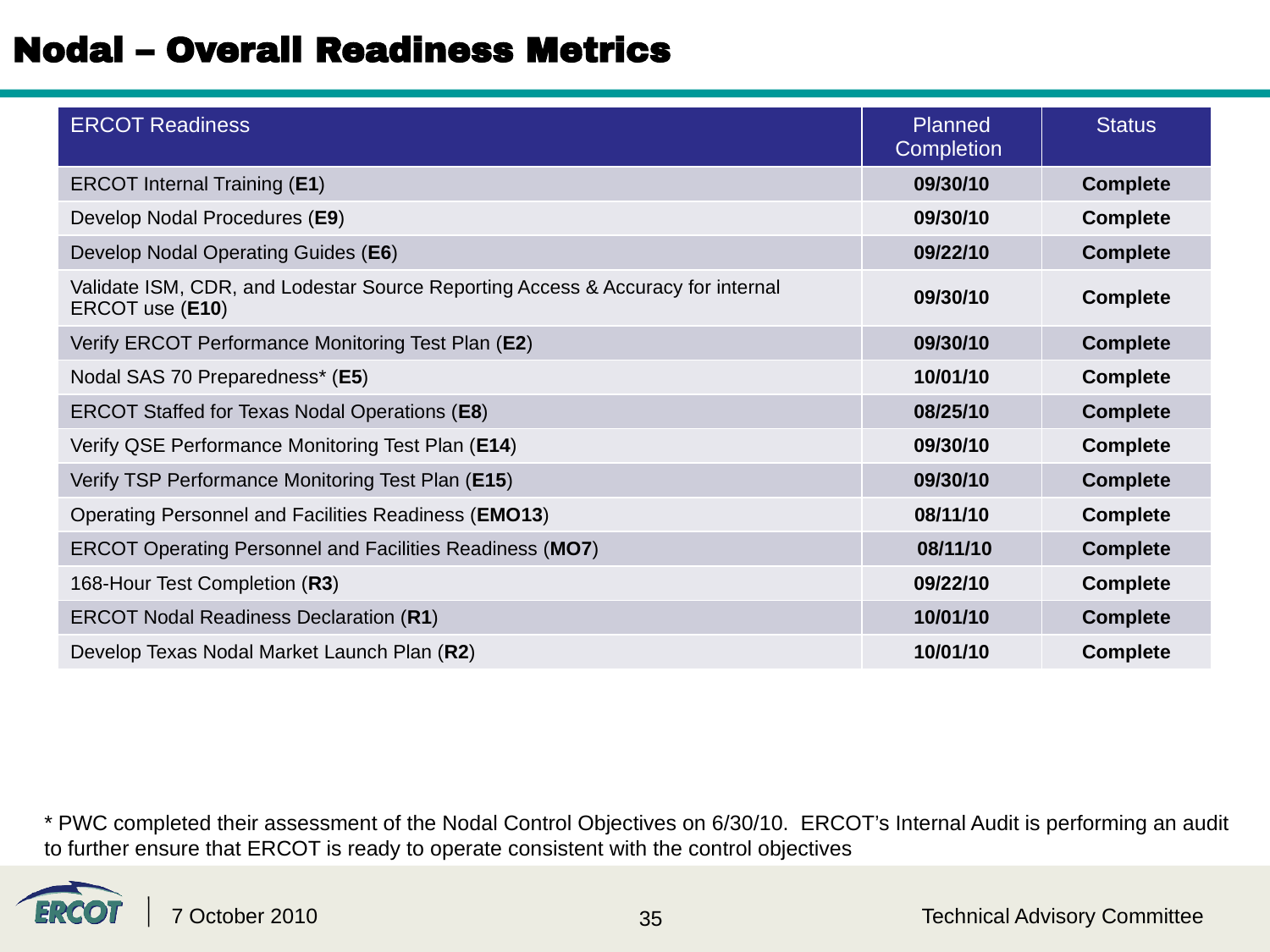

Nodal – Overall Readiness Metrics
| ERCOT Readiness | Planned Completion | Status |
| --- | --- | --- |
| ERCOT Internal Training (E1) | 09/30/10 | Complete |
| Develop Nodal Procedures (E9) | 09/30/10 | Complete |
| Develop Nodal Operating Guides (E6) | 09/22/10 | Complete |
| Validate ISM, CDR, and Lodestar Source Reporting Access & Accuracy for internal ERCOT use (E10) | 09/30/10 | Complete |
| Verify ERCOT Performance Monitoring Test Plan (E2) | 09/30/10 | Complete |
| Nodal SAS 70 Preparedness\* (E5) | 10/01/10 | Complete |
| ERCOT Staffed for Texas Nodal Operations (E8) | 08/25/10 | Complete |
| Verify QSE Performance Monitoring Test Plan (E14) | 09/30/10 | Complete |
| Verify TSP Performance Monitoring Test Plan (E15) | 09/30/10 | Complete |
| Operating Personnel and Facilities Readiness (EMO13) | 08/11/10 | Complete |
| ERCOT Operating Personnel and Facilities Readiness (MO7) | 08/11/10 | Complete |
| 168-Hour Test Completion (R3) | 09/22/10 | Complete |
| ERCOT Nodal Readiness Declaration (R1) | 10/01/10 | Complete |
| Develop Texas Nodal Market Launch Plan (R2) | 10/01/10 | Complete |
* PWC completed their assessment of the Nodal Control Objectives on 6/30/10.  ERCOT’s Internal Audit is performing an audit to further ensure that ERCOT is ready to operate consistent with the control objectives
7 October 2010
Technical Advisory Committee